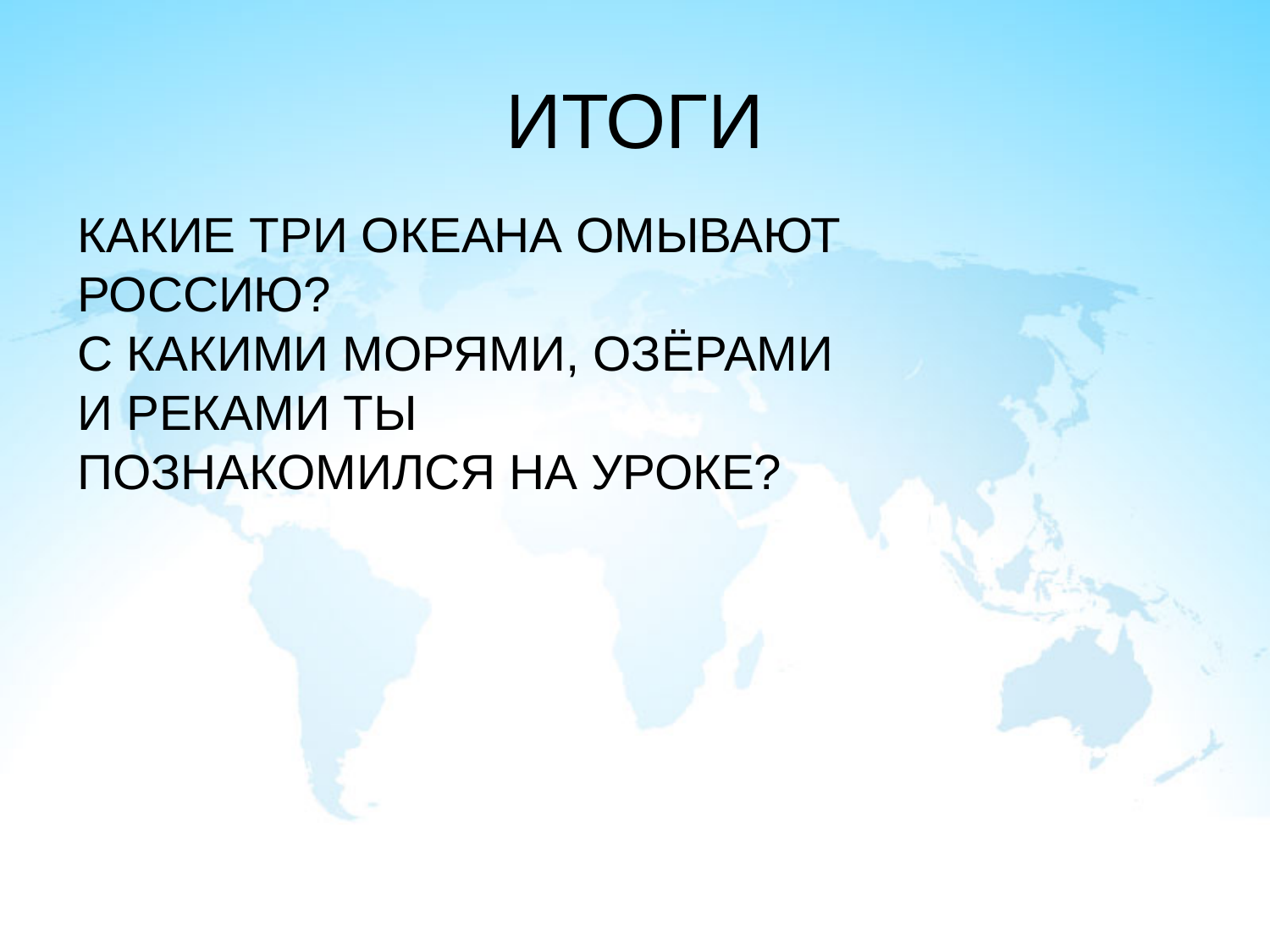

# ИТОГИ
КАКИЕ ТРИ ОКЕАНА ОМЫВАЮТ РОССИЮ?
С КАКИМИ МОРЯМИ, ОЗЁРАМИ И РЕКАМИ ТЫ ПОЗНАКОМИЛСЯ НА УРОКЕ?